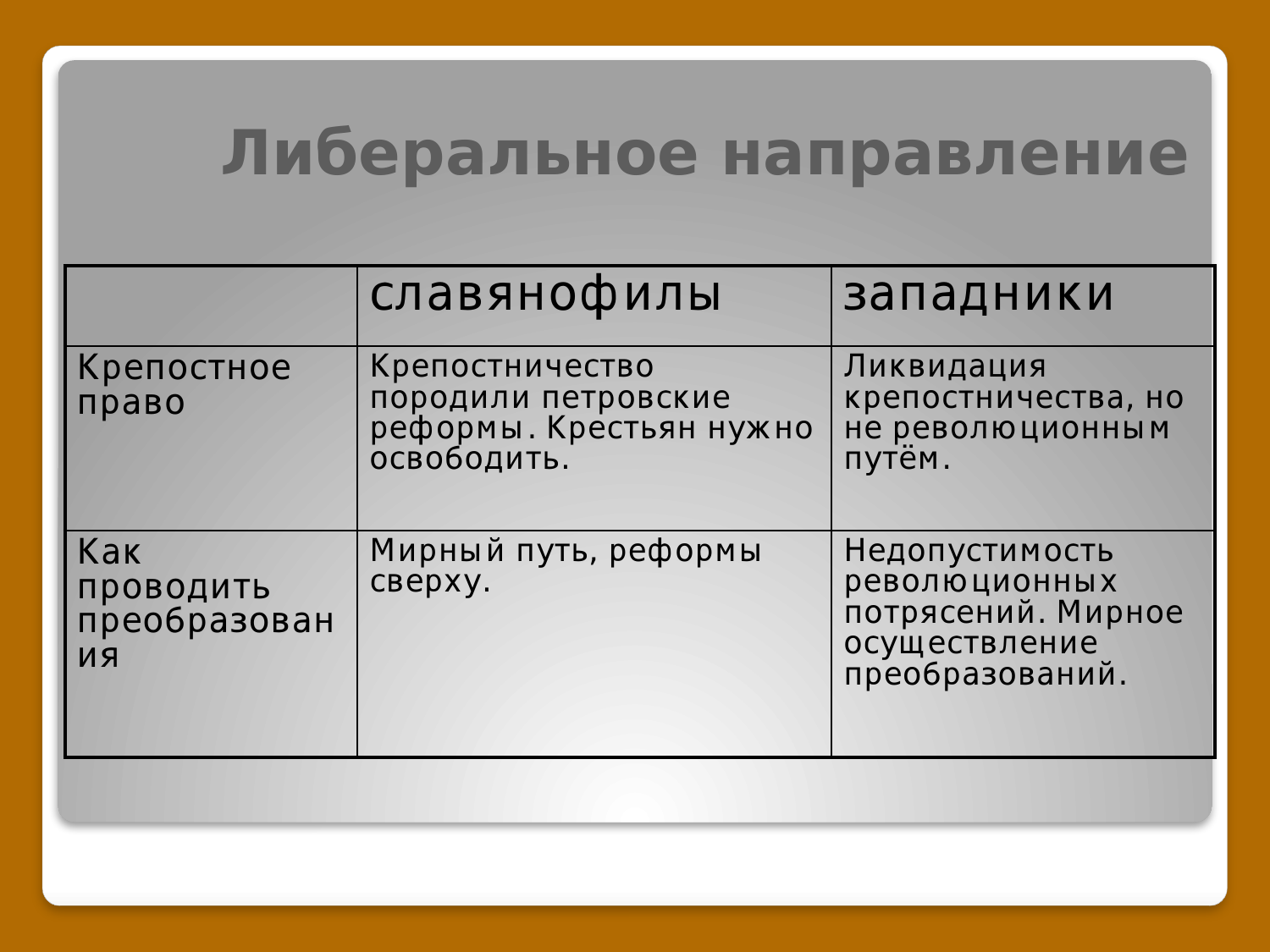

# Либеральное направление
|  | славянофилы | западники |
| --- | --- | --- |
| Крепостное право | Крепостничество породили петровские реформы. Крестьян нужно освободить. | Ликвидация крепостничества, но не революционным путём. |
| Как проводить преобразования | Мирный путь, реформы сверху. | Недопустимость революционных потрясений. Мирное осуществление преобразований. |